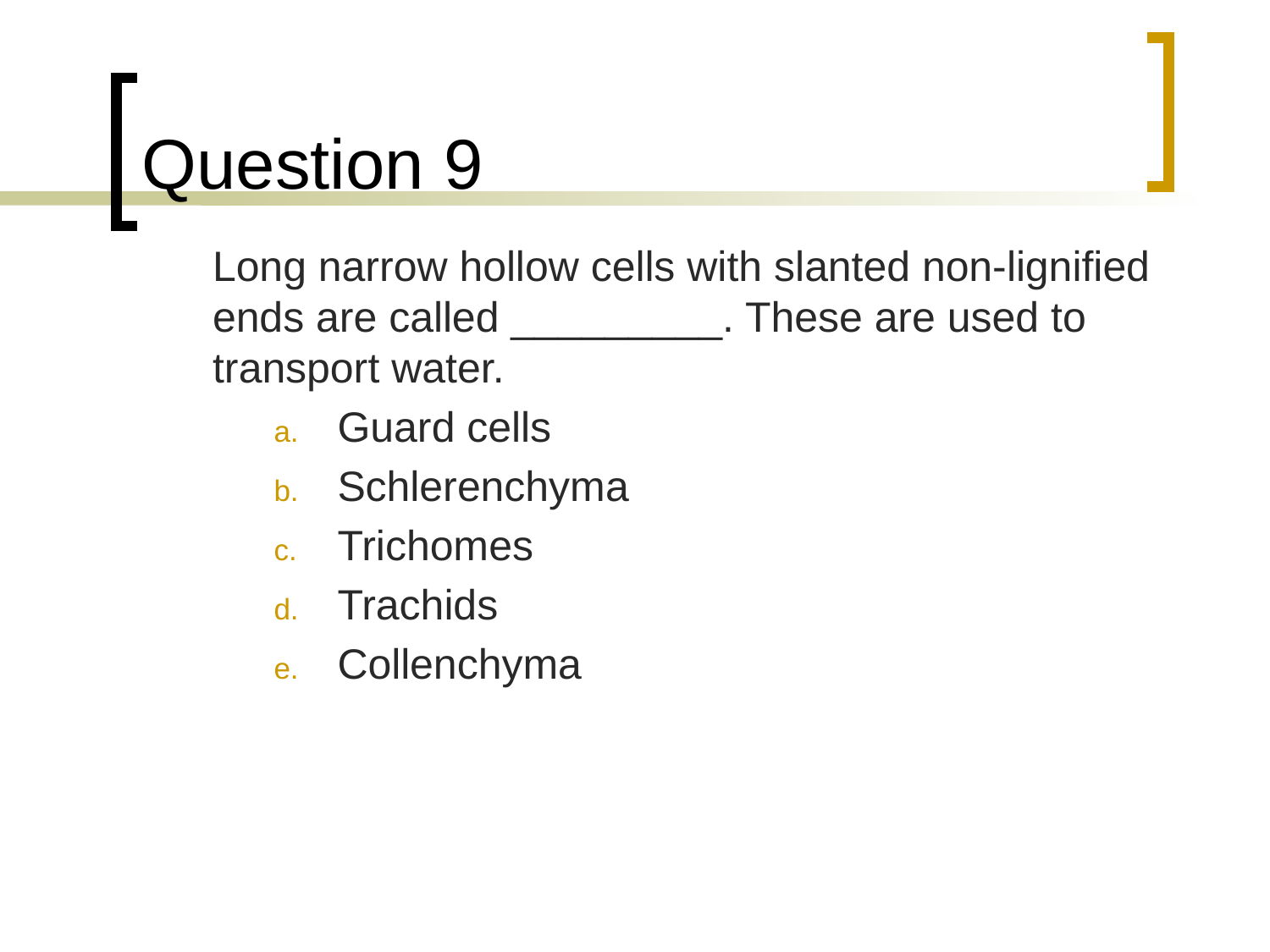

# Question 9
	Long narrow hollow cells with slanted non-lignified ends are called _________. These are used to transport water.
Guard cells
Schlerenchyma
Trichomes
Trachids
Collenchyma